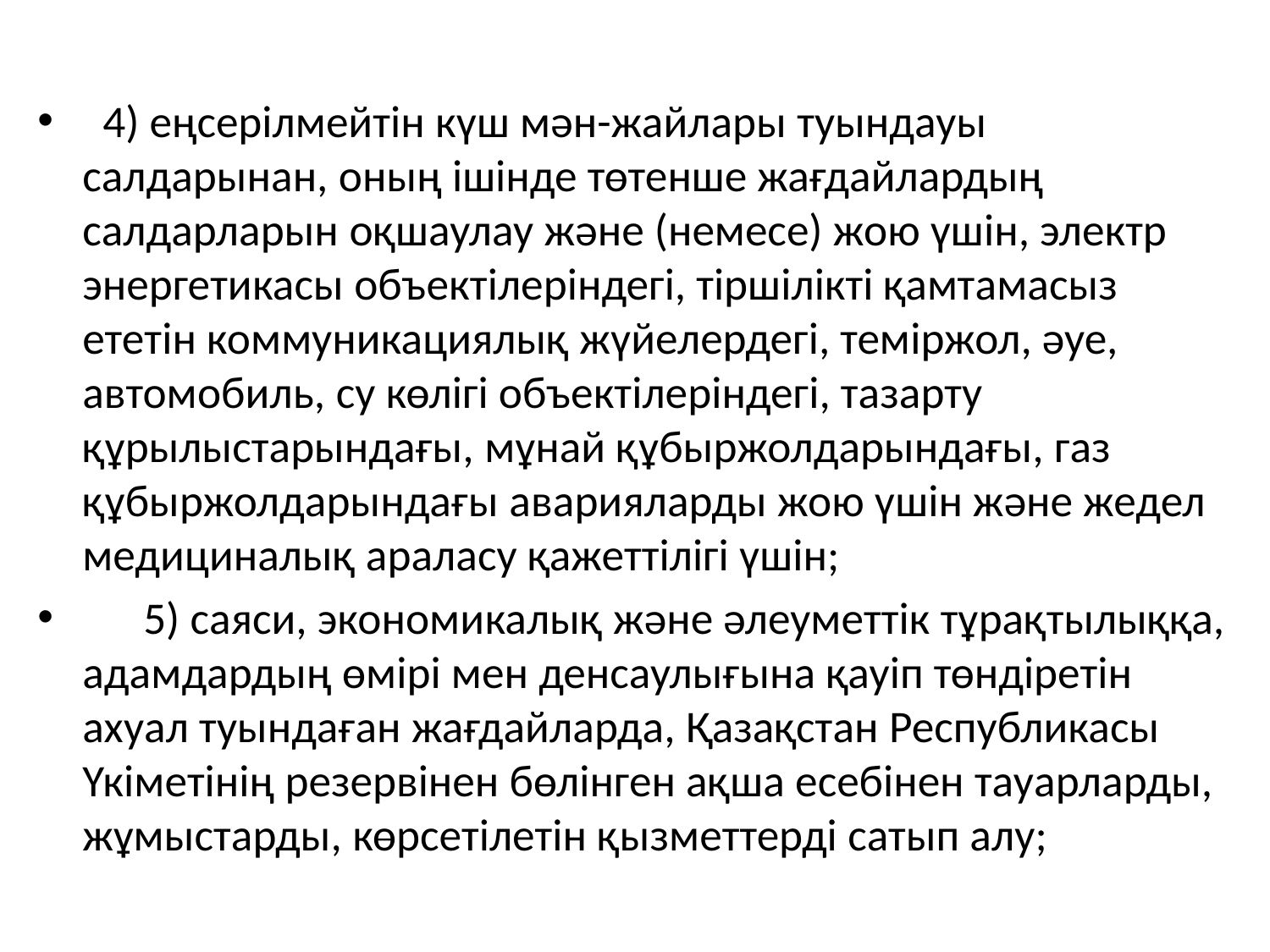

4) еңсерілмейтін күш мән-жайлары туындауы салдарынан, оның ішінде төтенше жағдайлардың салдарларын оқшаулау және (немесе) жою үшiн, электр энергетикасы объектiлерiндегi, тiршiлiктi қамтамасыз ететiн коммуникациялық жүйелердегi, темiржол, әуе, автомобиль, cу көлiгi объектiлерiндегi, тазарту құрылыстарындағы, мұнай құбыржолдарындағы, газ құбыржолдарындағы аварияларды жою үшiн және жедел медициналық араласу қажеттілігі үшін;
      5) саяси, экономикалық және әлеуметтік тұрақтылыққа, адамдардың өмірі мен денсаулығына қауіп төндіретін ахуал туындаған жағдайларда, Қазақстан Республикасы Үкіметінің резервінен бөлінген ақша есебінен тауарларды, жұмыстарды, көрсетілетін қызметтерді сатып алу;